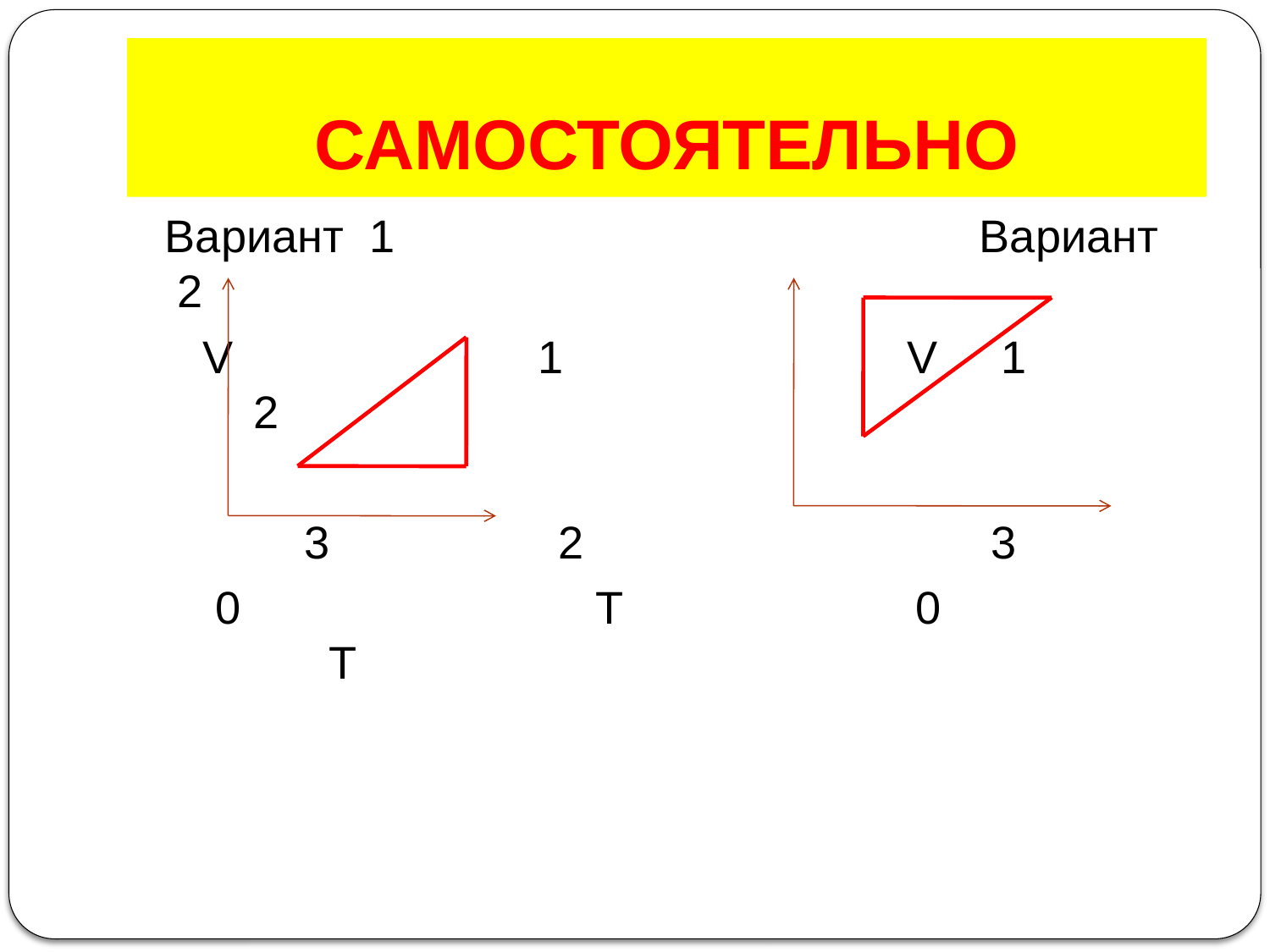

# САМОСТОЯТЕЛЬНО
  Вариант  1                                              Вариант 2
     V                        1                           V     1                    2

             3                  2                                3
      0                            T                       0                                T